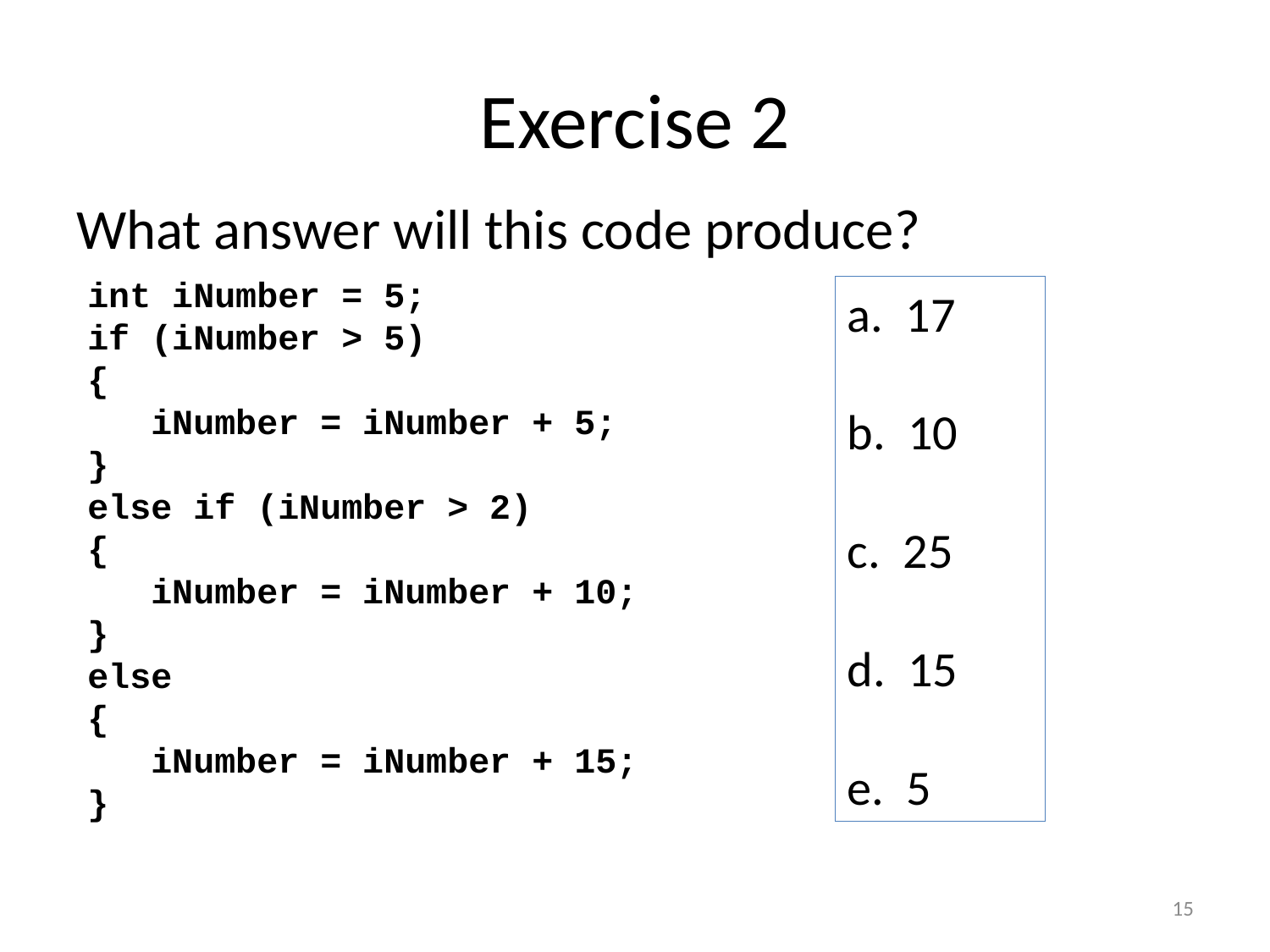

# Exercise 2
What answer will this code produce?
int iNumber = 5;
if (iNumber > 5)
{
   iNumber = iNumber + 5;
}
else if (iNumber > 2)
{
   iNumber = iNumber + 10;
}
else
{
   iNumber = iNumber + 15;
}

a.  17

b.  10

c.  25

d.  15

e.  5
15